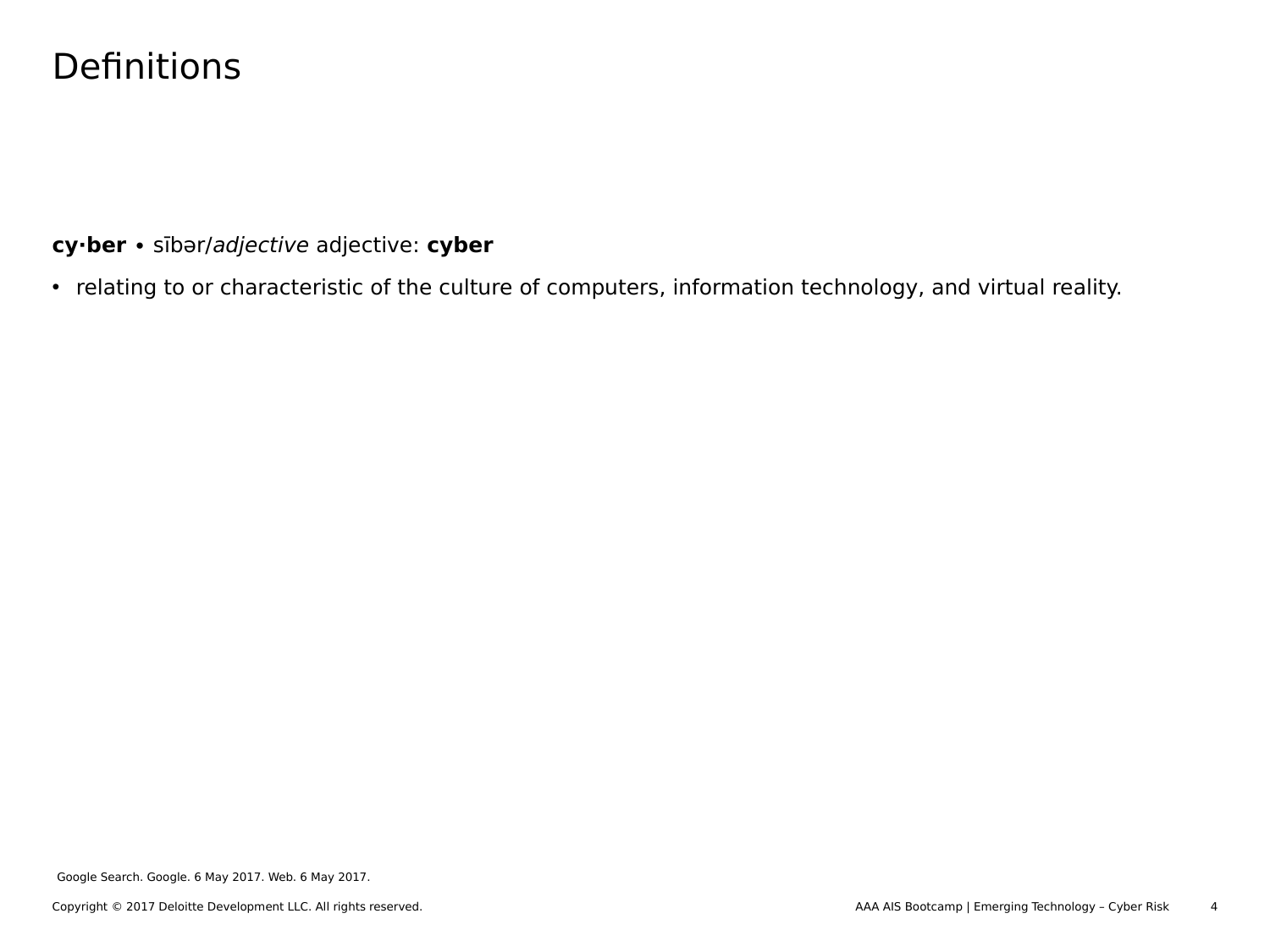

# Definitions
cy·ber ∙ sībər/adjective adjective: cyber
relating to or characteristic of the culture of computers, information technology, and virtual reality.

Google Search. Google. 6 May 2017. Web. 6 May 2017.